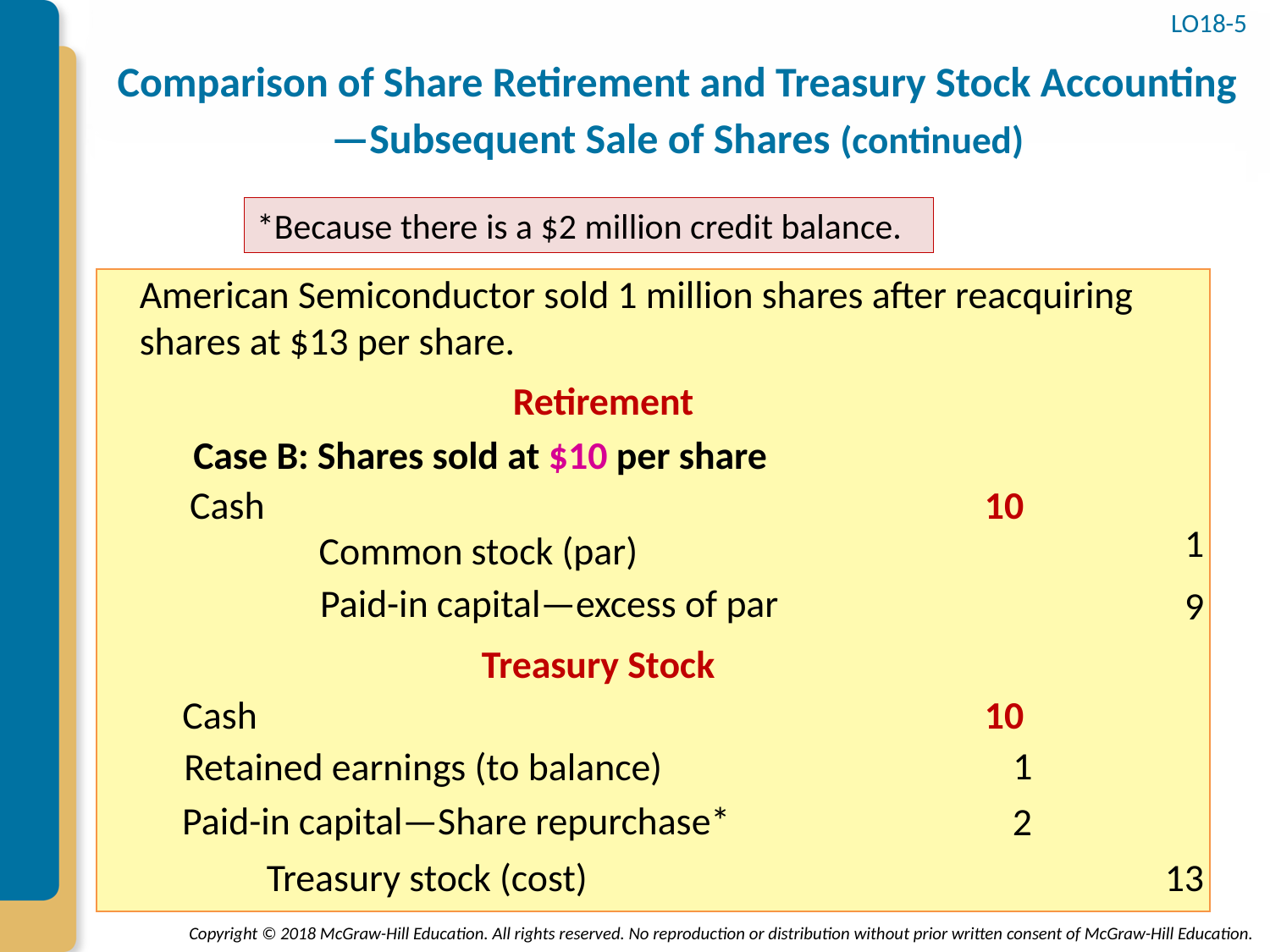

LO18-5
# Comparison of Share Retirement and Treasury Stock Accounting—Subsequent Sale of Shares (continued)

*Because there is a $2 million credit balance.
American Semiconductor sold 1 million shares after reacquiring shares at $13 per share.

Retirement
Case B: Shares sold at $10 per share
Cash
10
1
	Common stock (par)
	Paid-in capital—excess of par
9
Treasury Stock
Cash
10
1
Retained earnings (to balance)
Paid-in capital—Share repurchase*
2
	Treasury stock (cost)
13